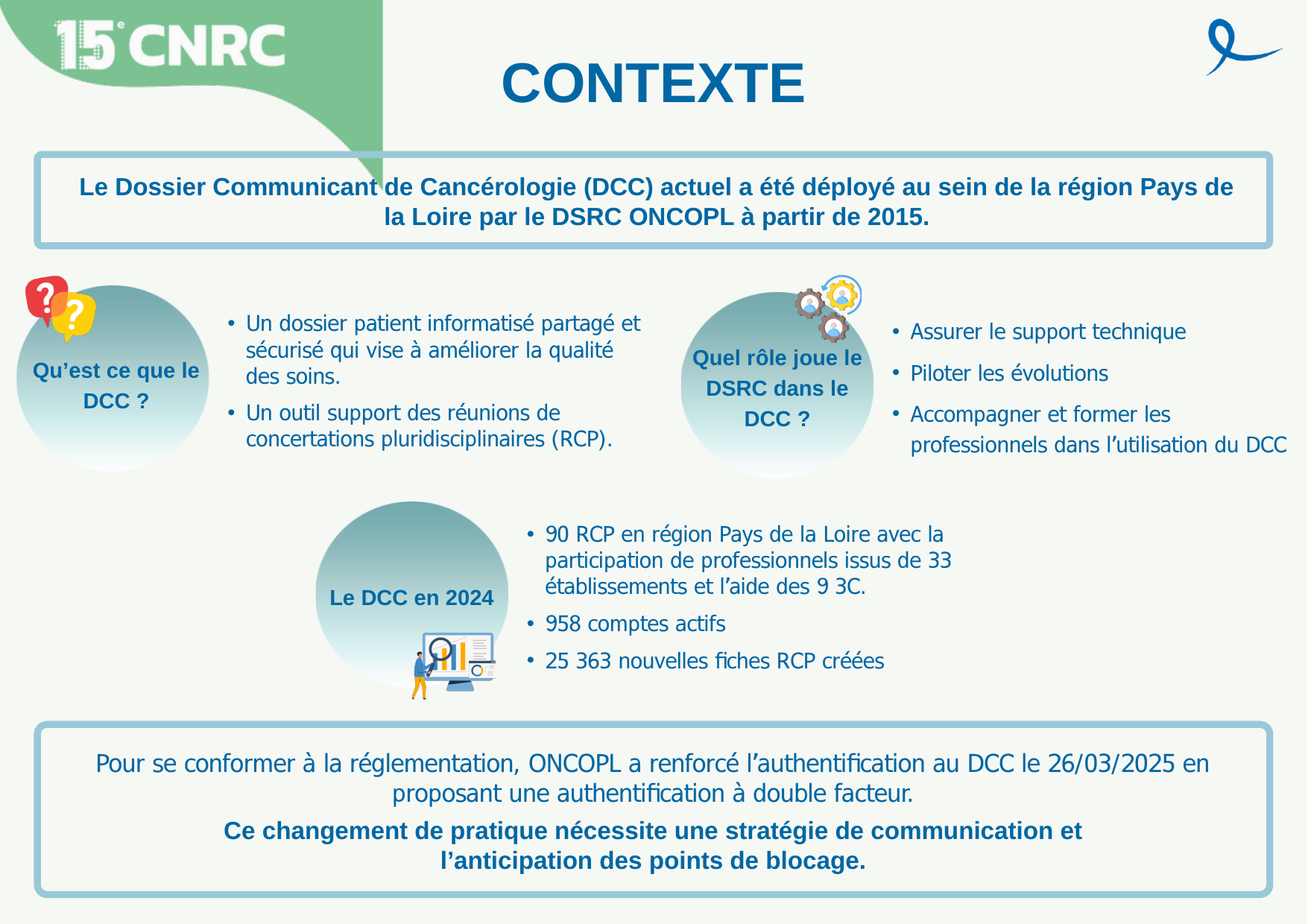

CONTEXTE

Le Dossier Communicant de Cancérologie (DCC) actuel a été déployé au sein de la région Pays de la Loire par le DSRC ONCOPL à partir de 2015.

Un dossier patient informatisé partagé et sécurisé qui vise à améliorer la qualité des soins.

Un outil support des réunions de concertations pluridisciplinaires (RCP).
Qu’est ce que le DCC ?

Assurer le support technique

Piloter les évolutions

Accompagner et former les professionnels dans l’utilisation du DCC
Quel rôle joue le DSRC dans le DCC ?

90 RCP en région Pays de la Loire avec la participation de professionnels issus de 33 établissements et l’aide des 9 3C.

958 comptes actifs

25 363 nouvelles fiches RCP créées
Le DCC en 2024

Pour se conformer à la réglementation, ONCOPL a renforcé l’authentification au DCC le 26/03/2025 en proposant une authentification à double facteur.
Ce changement de pratique nécessite une stratégie de communication et l’anticipation des points de blocage.